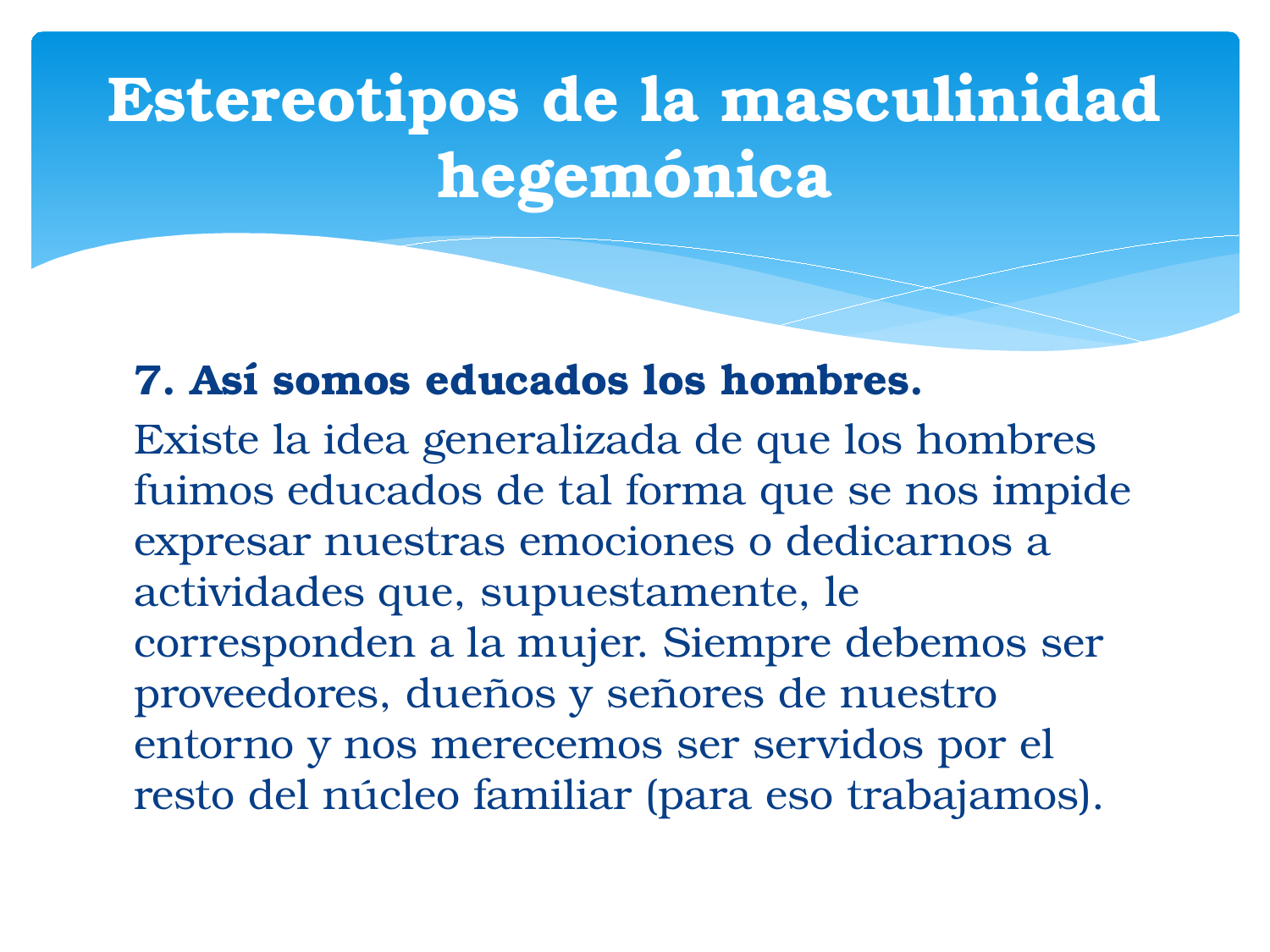

# Estereotipos de la masculinidad hegemónica
7. Así somos educados los hombres.
Existe la idea generalizada de que los hombres fuimos educados de tal forma que se nos impide expresar nuestras emociones o dedicarnos a actividades que, supuestamente, le corresponden a la mujer. Siempre debemos ser proveedores, dueños y señores de nuestro entorno y nos merecemos ser servidos por el resto del núcleo familiar (para eso trabajamos).